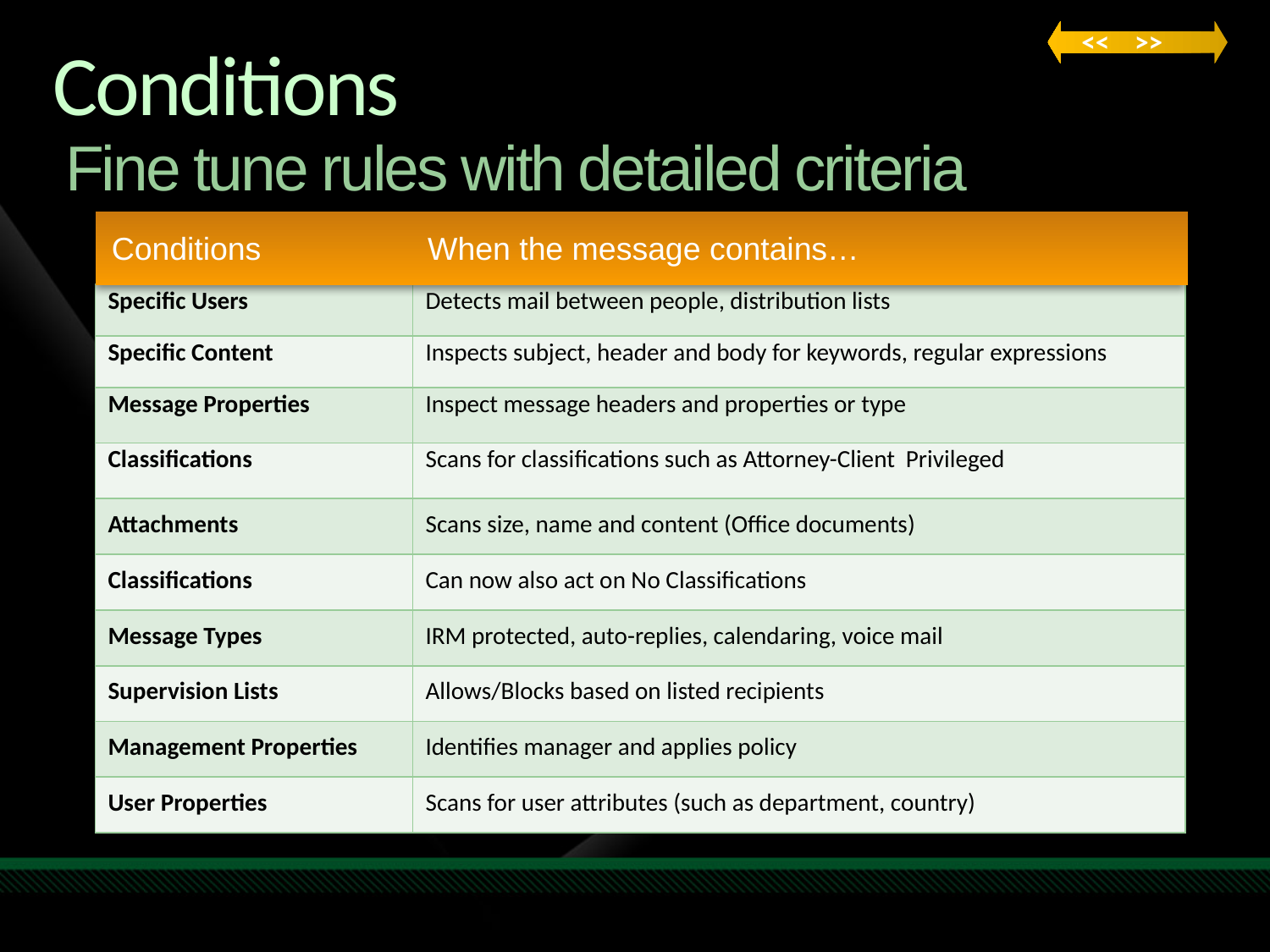

<<    >>

# Conditions
Fine tune rules with detailed criteria

Conditions
When the message contains…
| Specific Users | Detects mail between people, distribution lists |
| --- | --- |
| Specific Content | Inspects subject, header and body for keywords, regular expressions |
| Message Properties | Inspect message headers and properties or type |
| Classifications | Scans for classifications such as Attorney-Client Privileged |
| Attachments | Scans size, name and content (Office documents) |
| Classifications | Can now also act on No Classifications |
| Message Types | IRM protected, auto-replies, calendaring, voice mail |
| Supervision Lists | Allows/Blocks based on listed recipients |
| Management Properties | Identifies manager and applies policy |
| User Properties | Scans for user attributes (such as department, country) |